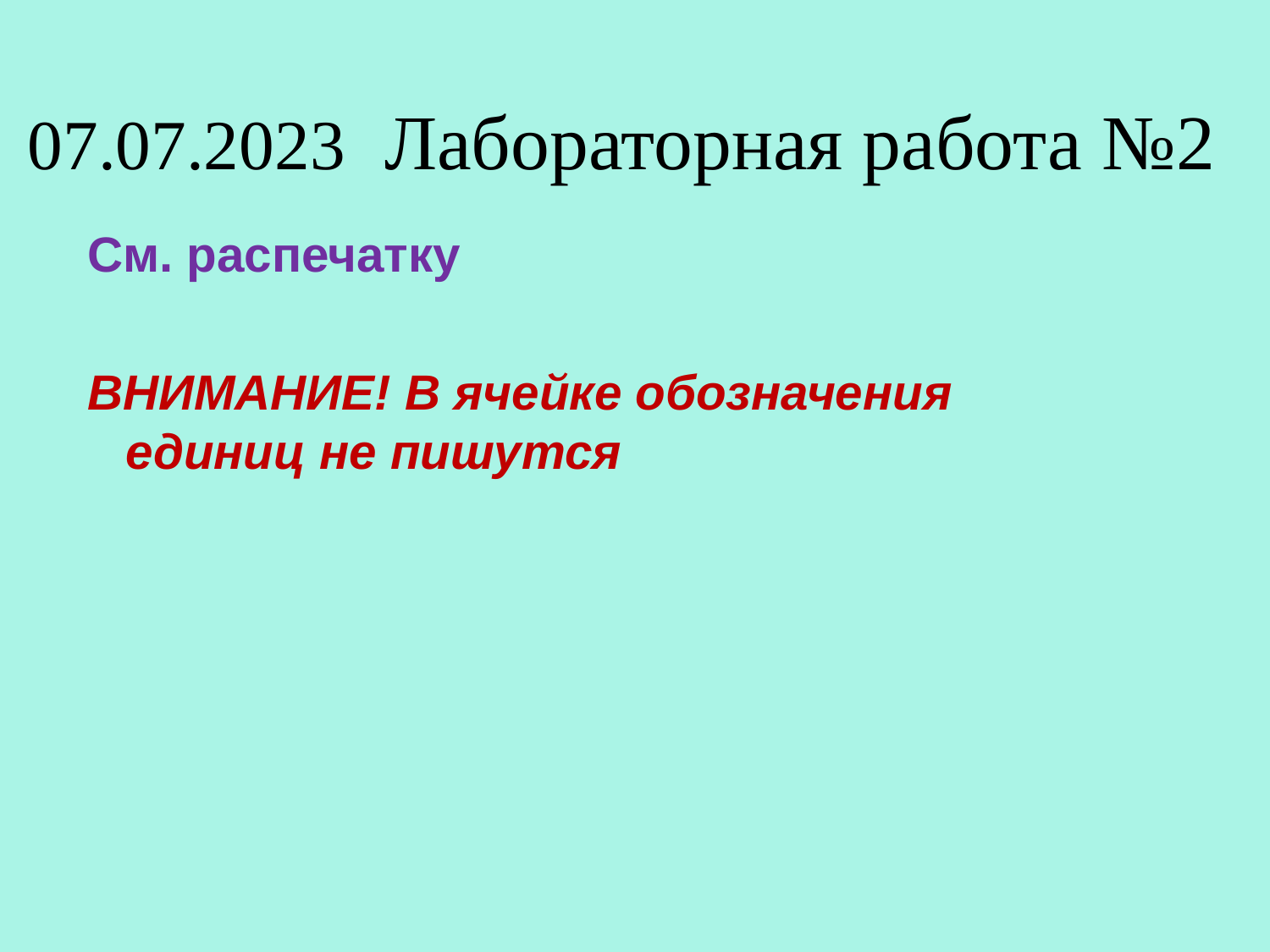

# 07.07.2023  Лабораторная работа №2
См. распечатку

ВНИМАНИЕ! В ячейке обозначения единиц не пишутся